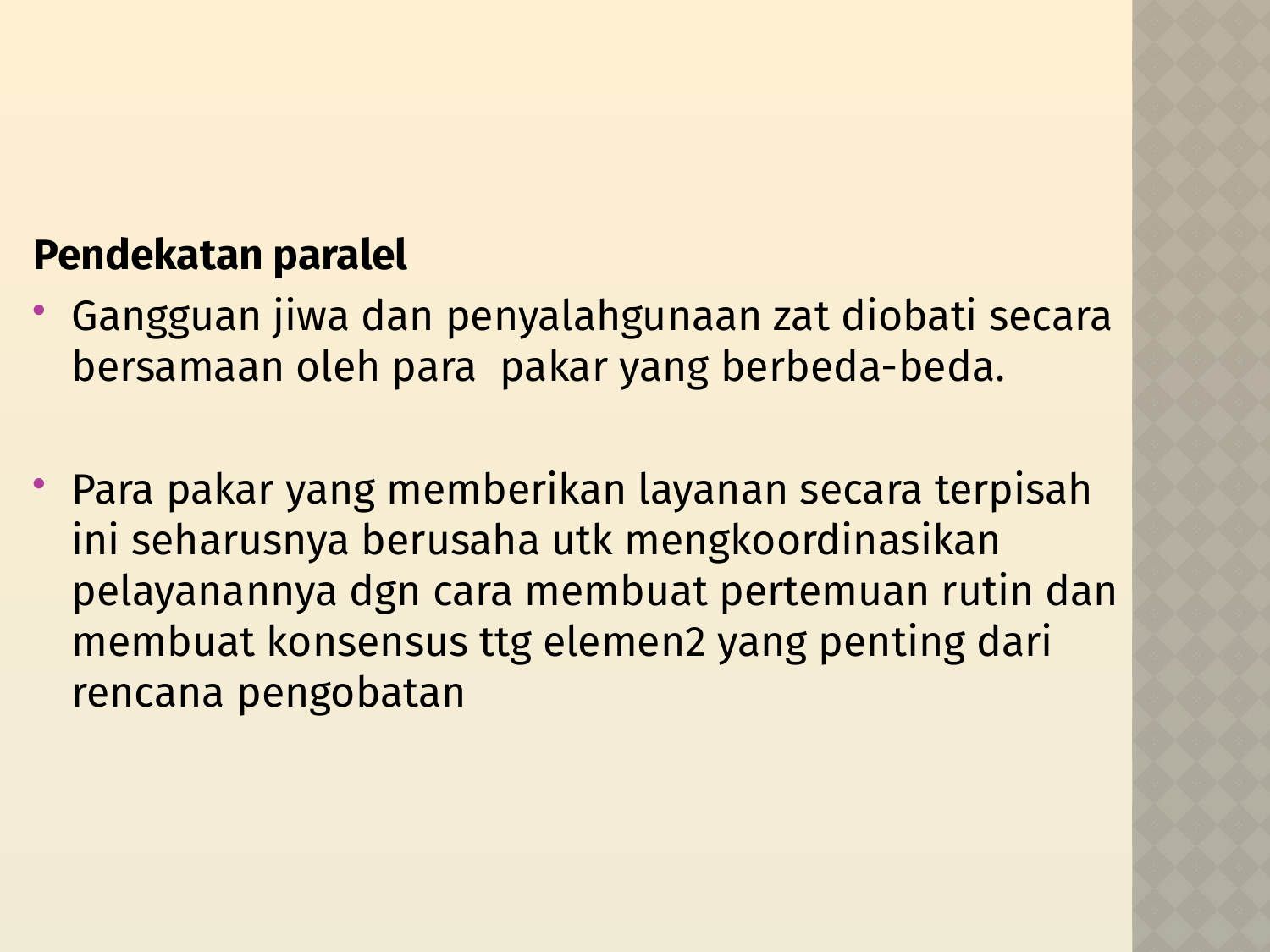

#
Pendekatan paralel
Gangguan jiwa dan penyalahgunaan zat diobati secara bersamaan oleh para  pakar yang berbeda-beda.

Para pakar yang memberikan layanan secara terpisah ini seharusnya berusaha utk mengkoordinasikan pelayanannya dgn cara membuat pertemuan rutin dan membuat konsensus ttg elemen2 yang penting dari rencana pengobatan